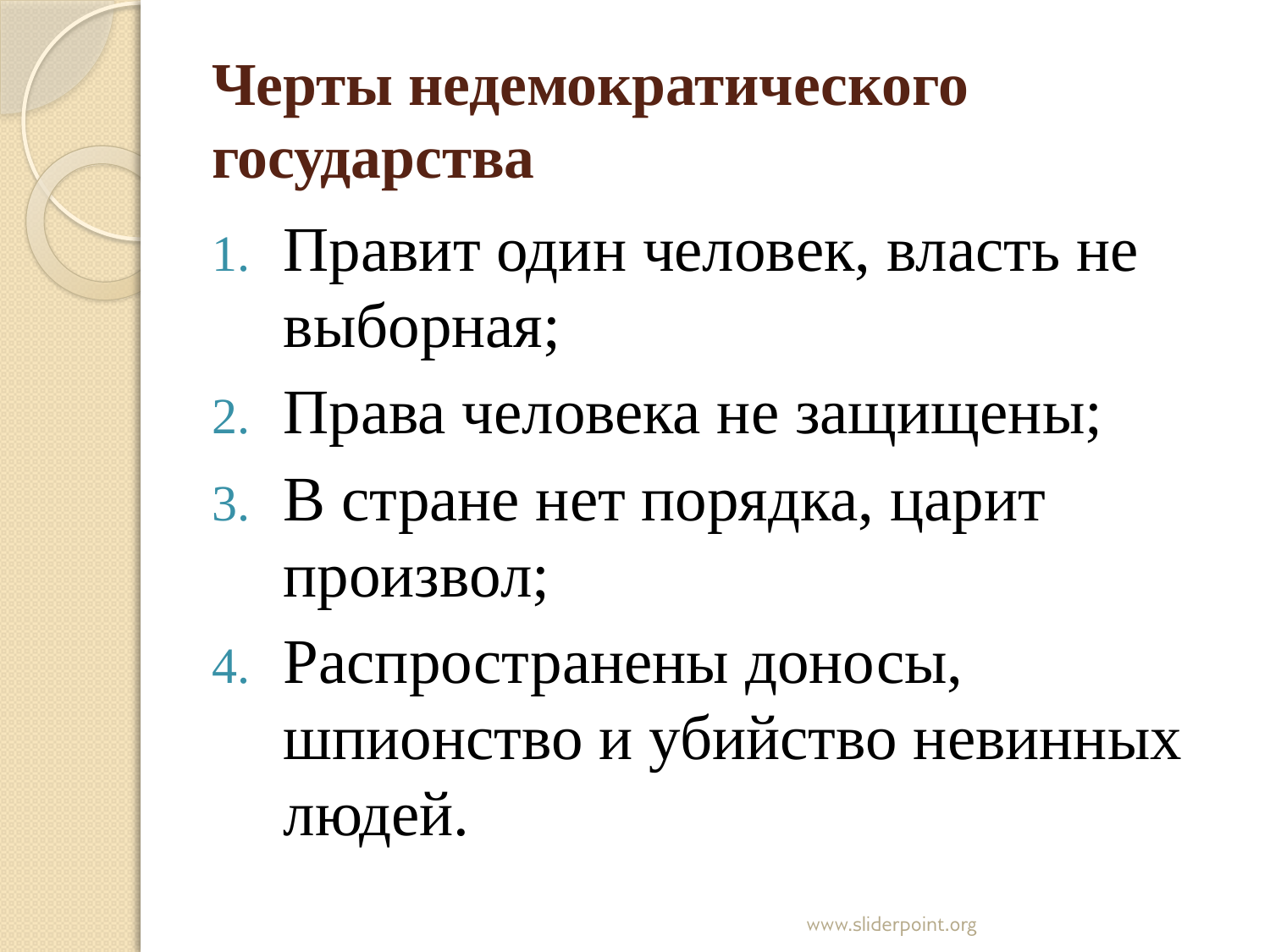

# Черты недемократического государства
Правит один человек, власть не выборная;
Права человека не защищены;
В стране нет порядка, царит произвол;
Распространены доносы, шпионство и убийство невинных людей.

www.sliderpoint.org